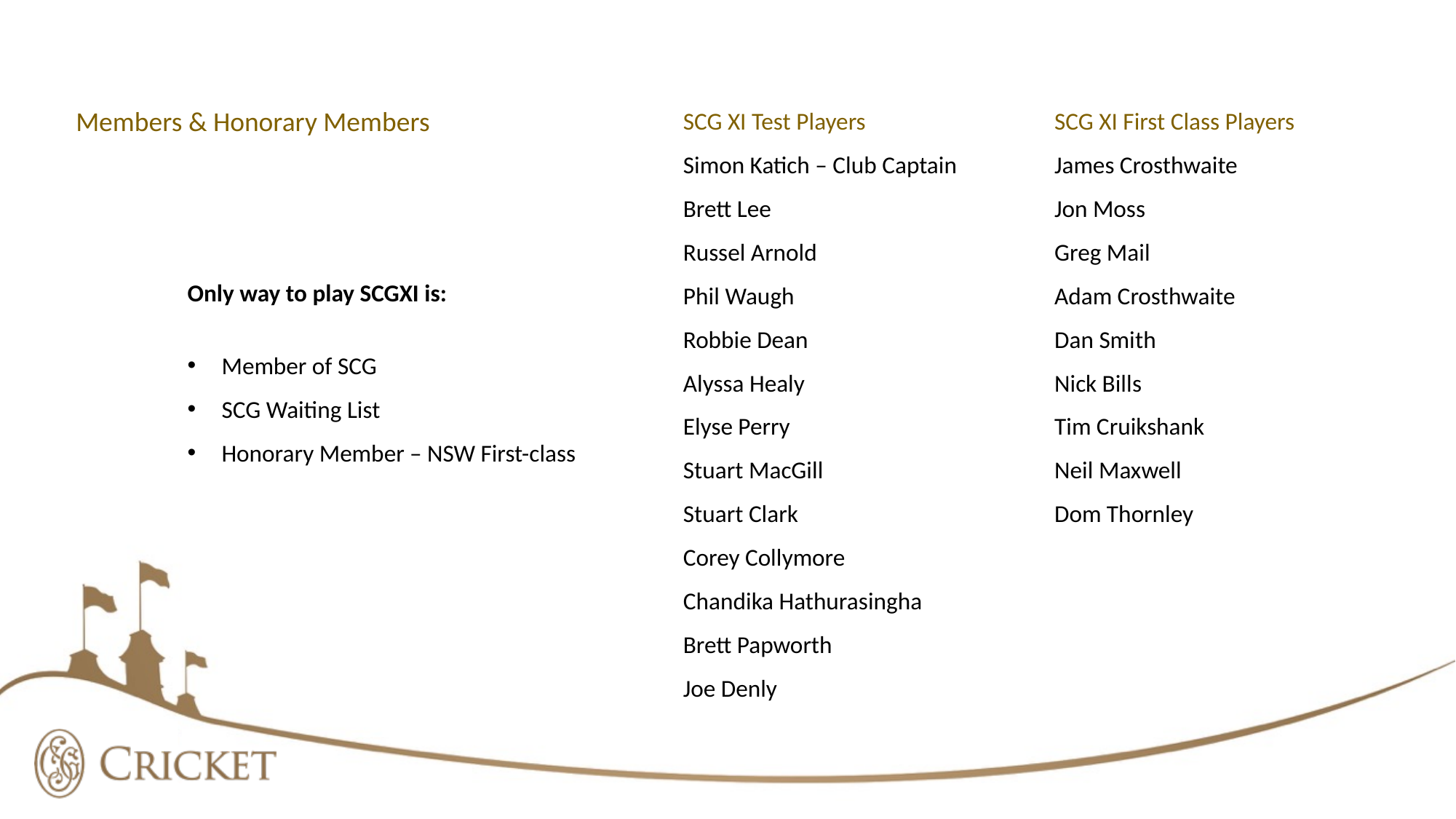

SCG XI Test Players
Simon Katich – Club Captain
Brett Lee
Russel Arnold
Phil Waugh
Robbie Dean
Alyssa Healy
Elyse Perry
Stuart MacGill
Stuart Clark
Corey Collymore
Chandika Hathurasingha
Brett Papworth
Joe Denly

SCG XI First Class Players
James Crosthwaite
Jon Moss
Greg Mail
Adam Crosthwaite
Dan Smith
Nick Bills
Tim Cruikshank
Neil Maxwell
Dom Thornley
Members & Honorary Members
Only way to play SCGXI is:

Member of SCG
SCG Waiting List
Honorary Member – NSW First-class